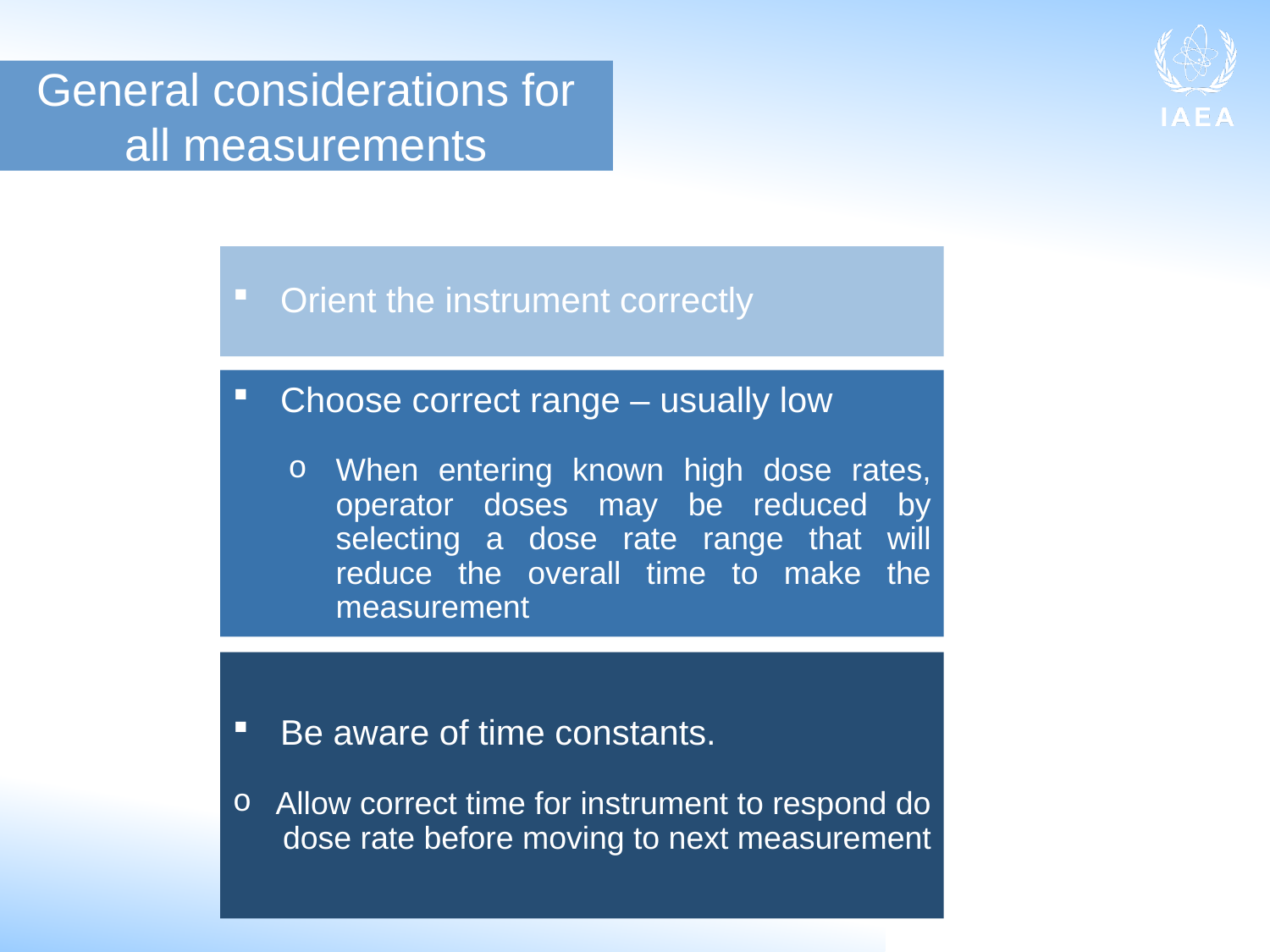

General considerations for all measurements
Orient the instrument correctly
Choose correct range – usually low

When entering known high dose rates, operator doses may be reduced by selecting a dose rate range that will reduce the overall time to make the measurement
Be aware of time constants.

Allow correct time for instrument to respond do dose rate before moving to next measurement